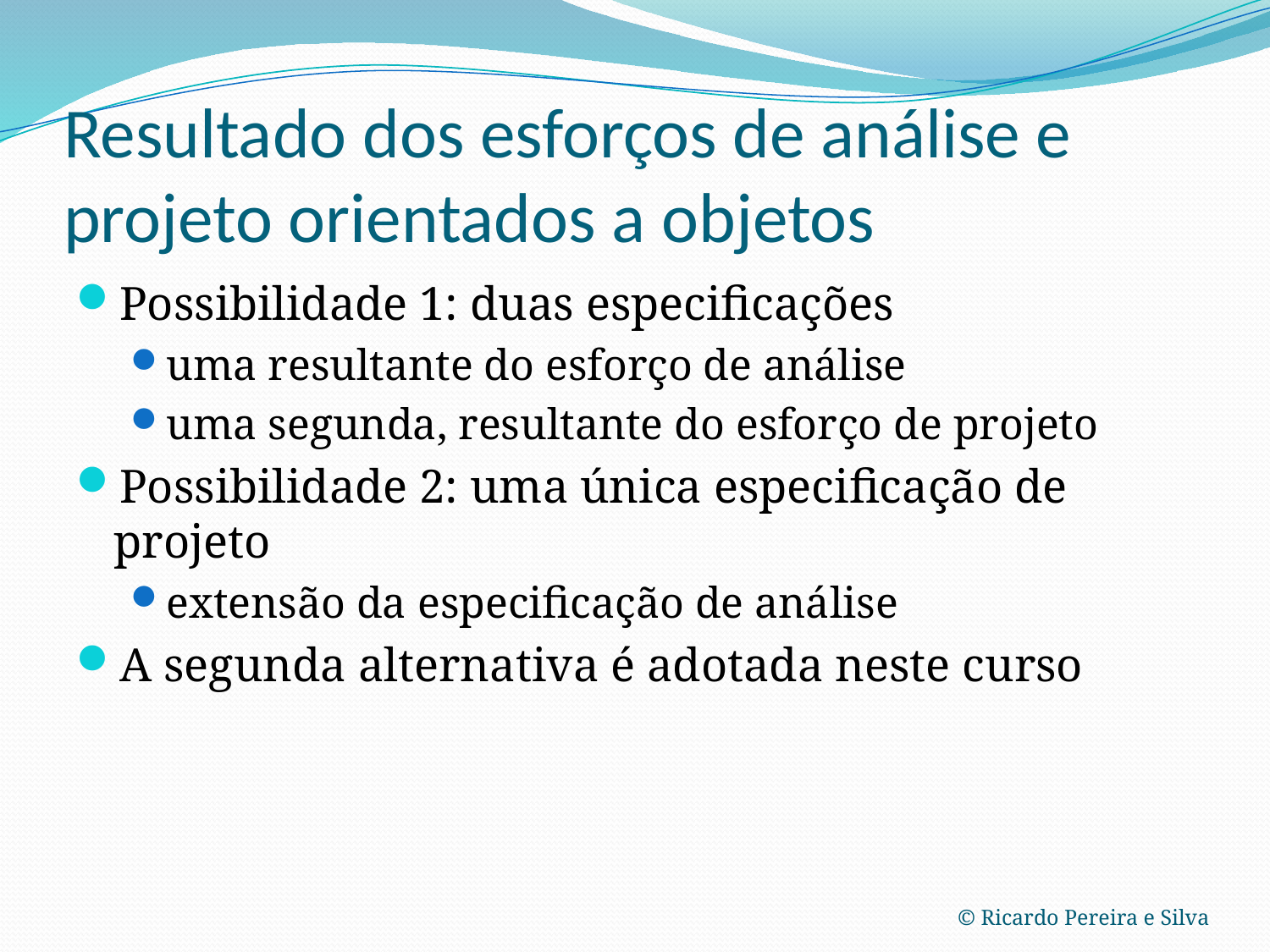

# Resultado dos esforços de análise e projeto orientados a objetos
Possibilidade 1: duas especificações
uma resultante do esforço de análise
uma segunda, resultante do esforço de projeto
Possibilidade 2: uma única especificação de projeto
extensão da especificação de análise
A segunda alternativa é adotada neste curso
© Ricardo Pereira e Silva